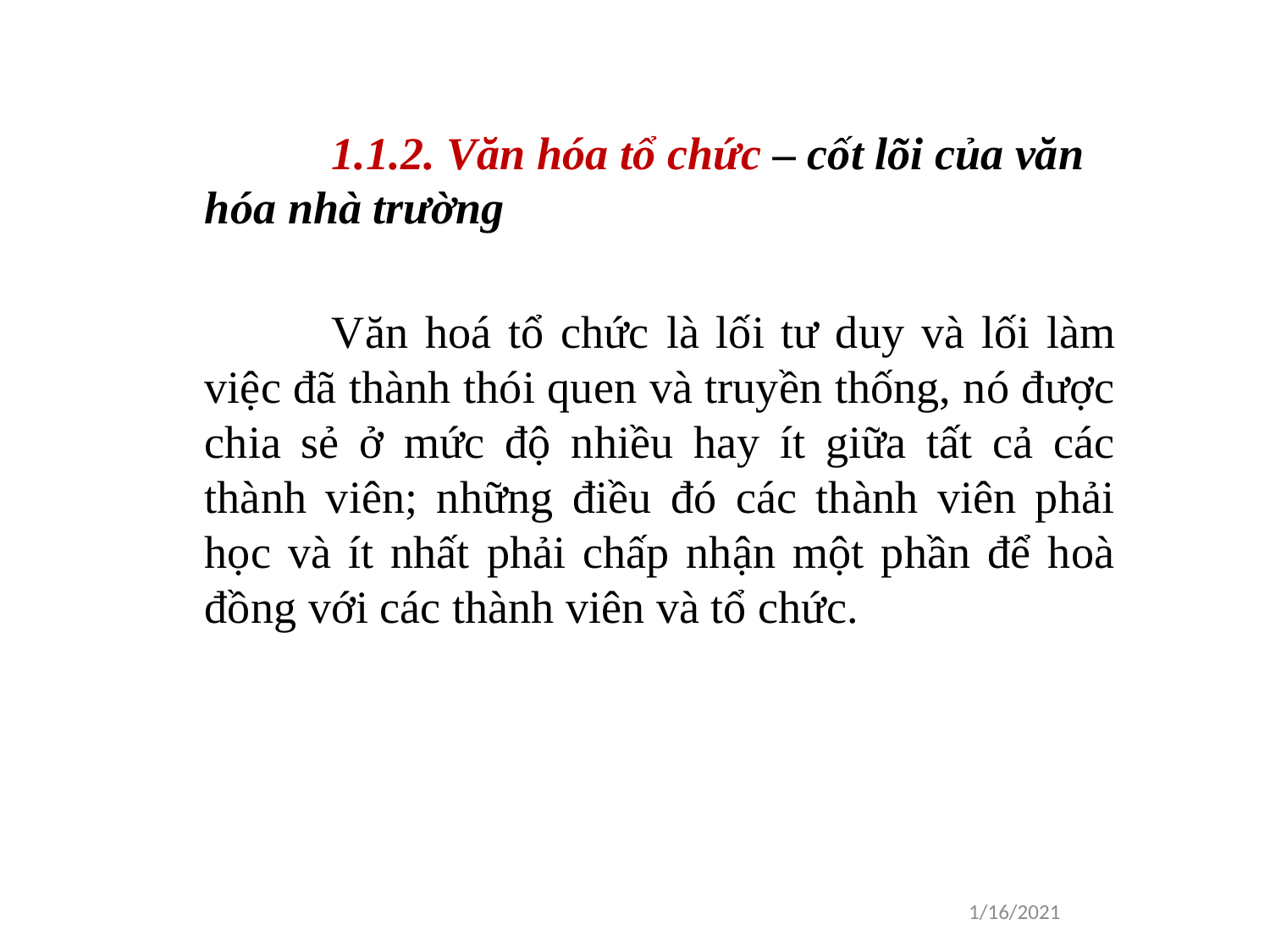

1.1.2. Văn hóa tổ chức – cốt lõi của văn hóa nhà trường

	Văn hoá tổ chức là lối tư duy và lối làm việc đã thành thói quen và truyền thống, nó được chia sẻ ở mức độ nhiều hay ít giữa tất cả các thành viên; những điều đó các thành viên phải học và ít nhất phải chấp nhận một phần để hoà đồng với các thành viên và tổ chức.
1/16/2021